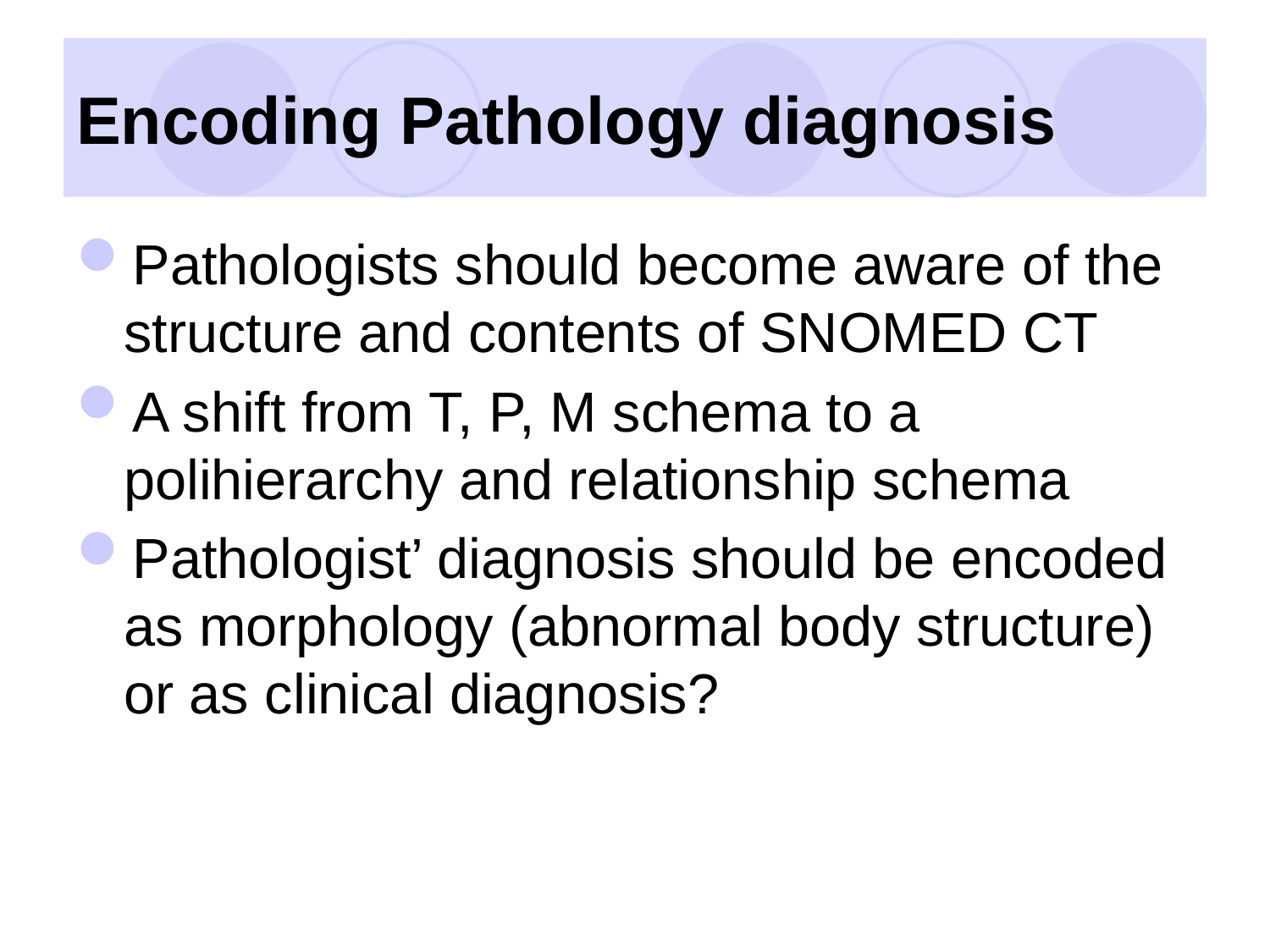

# Encoding Pathology diagnosis
Pathologists should become aware of the structure and contents of SNOMED CT
A shift from T, P, M schema to a polihierarchy and relationship schema
Pathologist’ diagnosis should be encoded as morphology (abnormal body structure) or as clinical diagnosis?